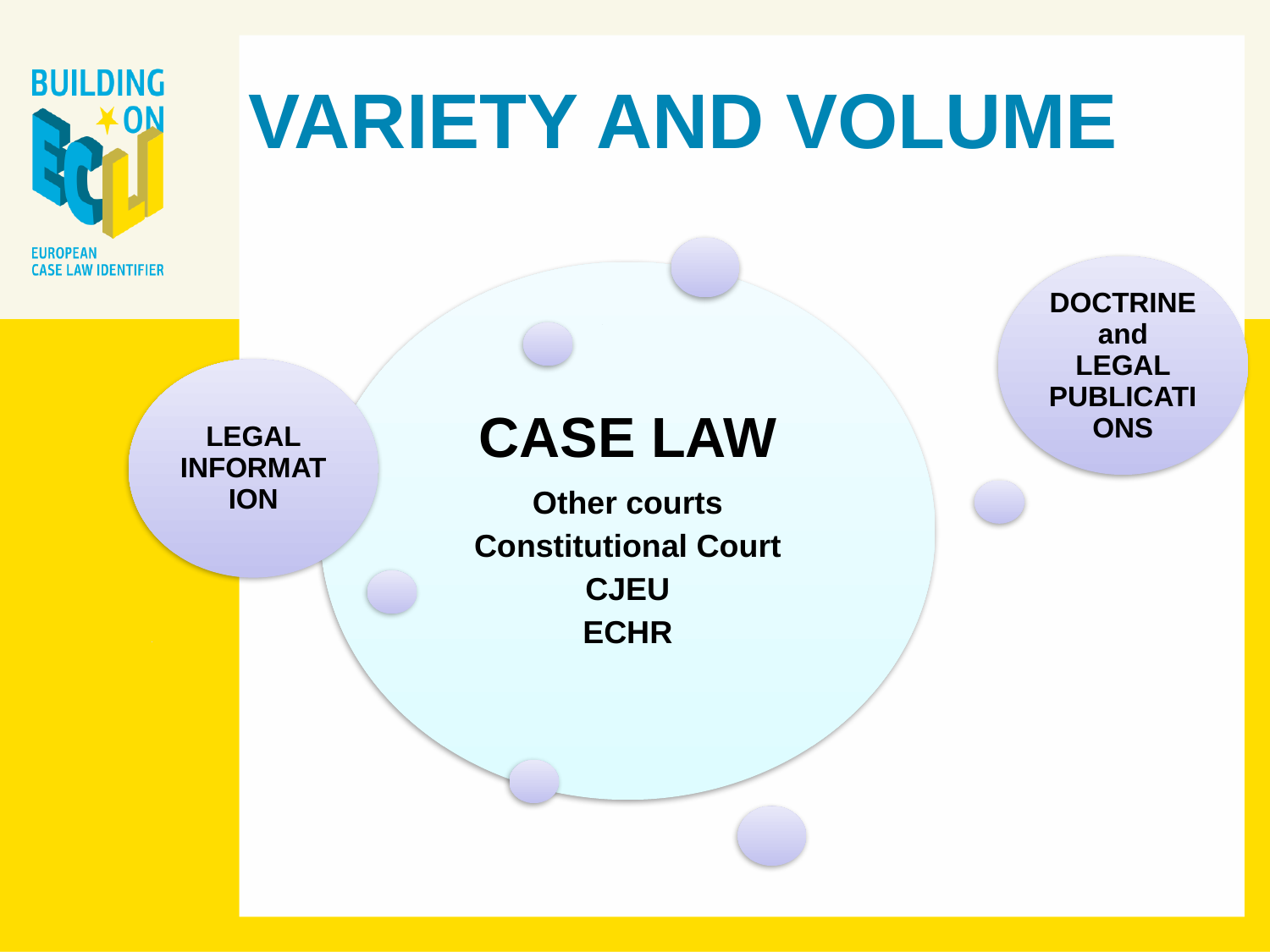

# VARIETY AND VOLUME
LEGAL INFORMATION
DOCTRINE and LEGAL PUBLICATIONS
CASE LAW
Other courts
Constitutional Court
CJEU
ECHR